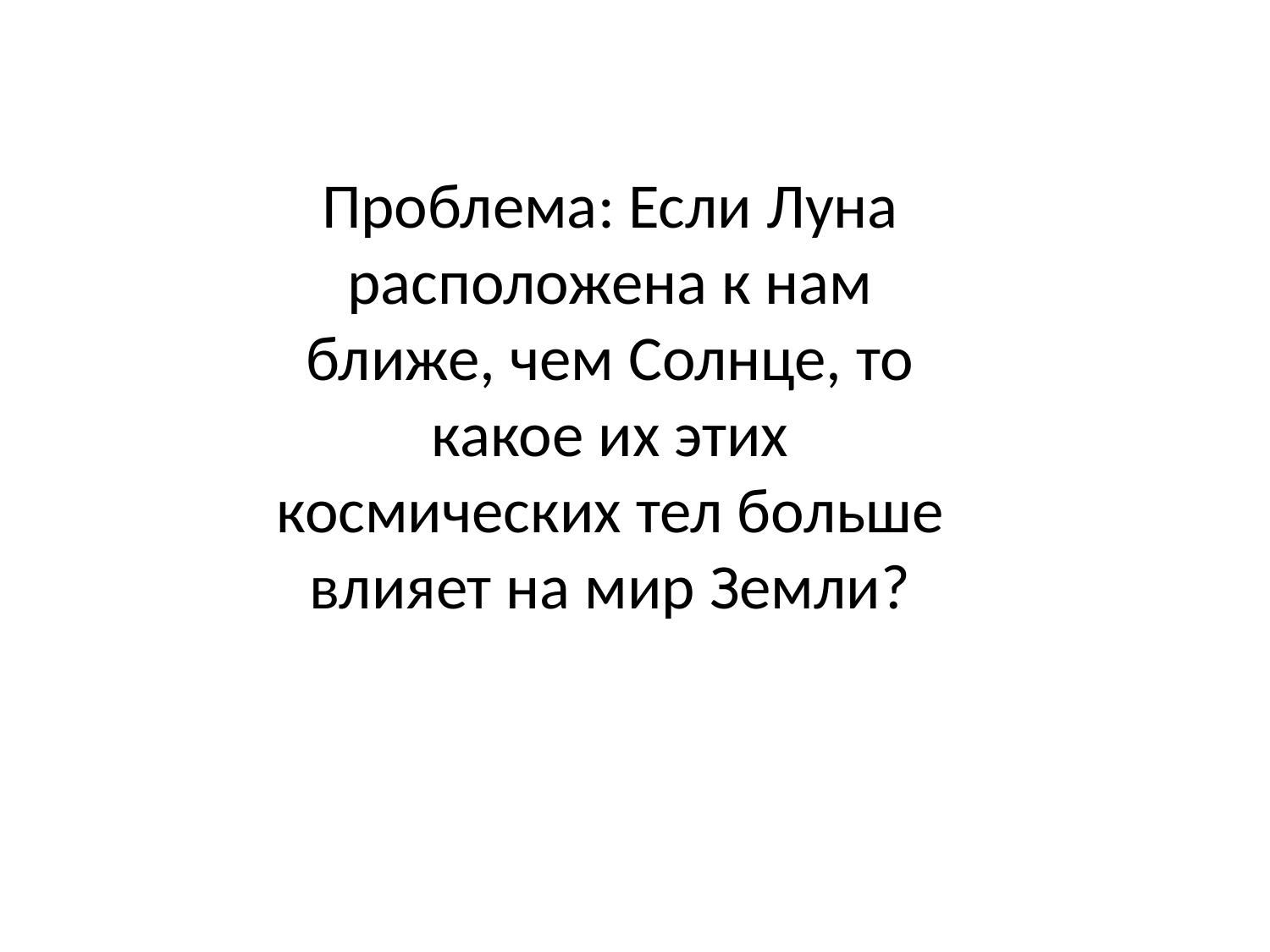

Проблема: Если Луна расположена к нам ближе, чем Солнце, то какое их этих космических тел больше влияет на мир Земли?